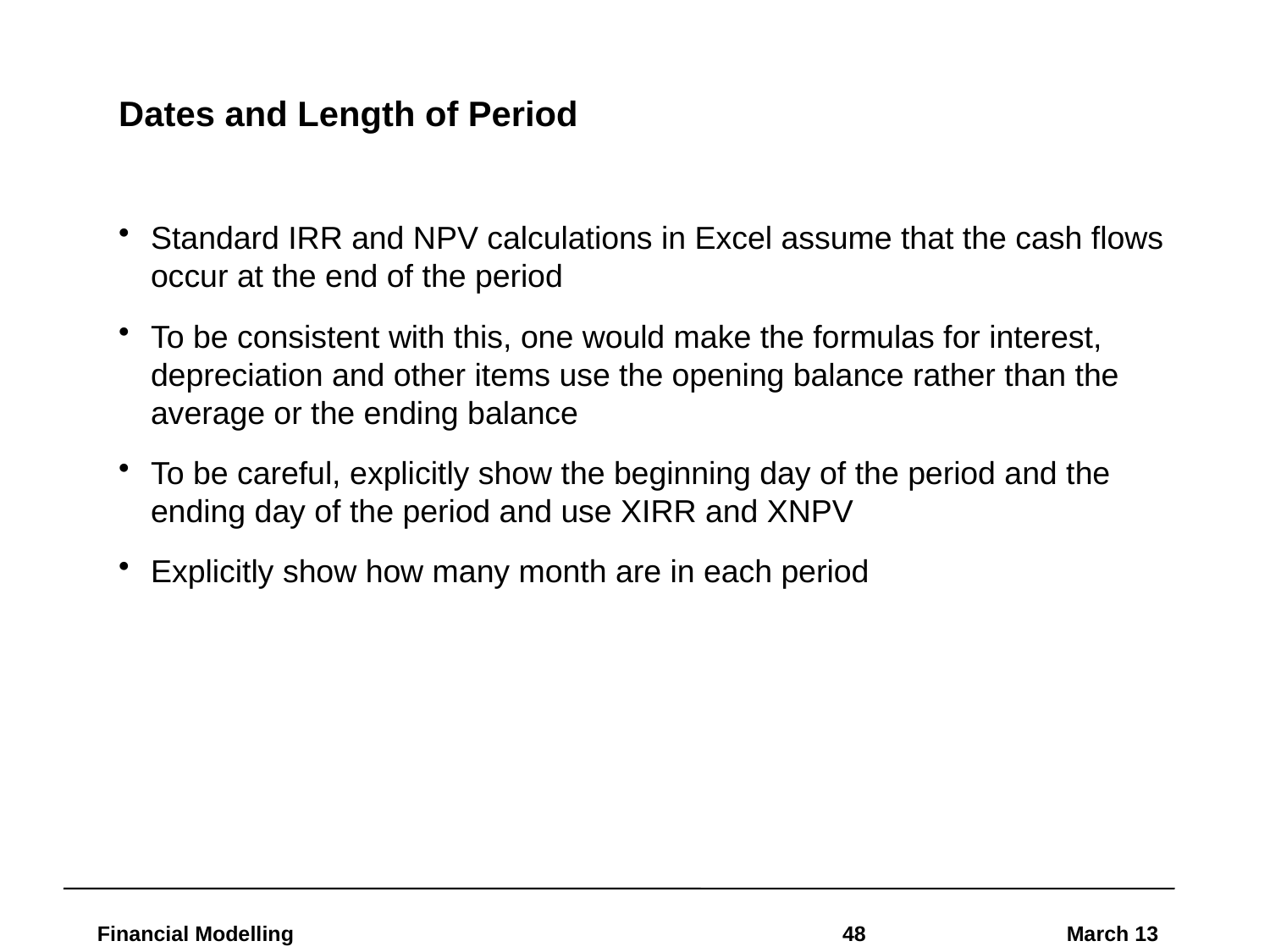

# Dates and Length of Period
Standard IRR and NPV calculations in Excel assume that the cash flows occur at the end of the period
To be consistent with this, one would make the formulas for interest, depreciation and other items use the opening balance rather than the average or the ending balance
To be careful, explicitly show the beginning day of the period and the ending day of the period and use XIRR and XNPV
Explicitly show how many month are in each period